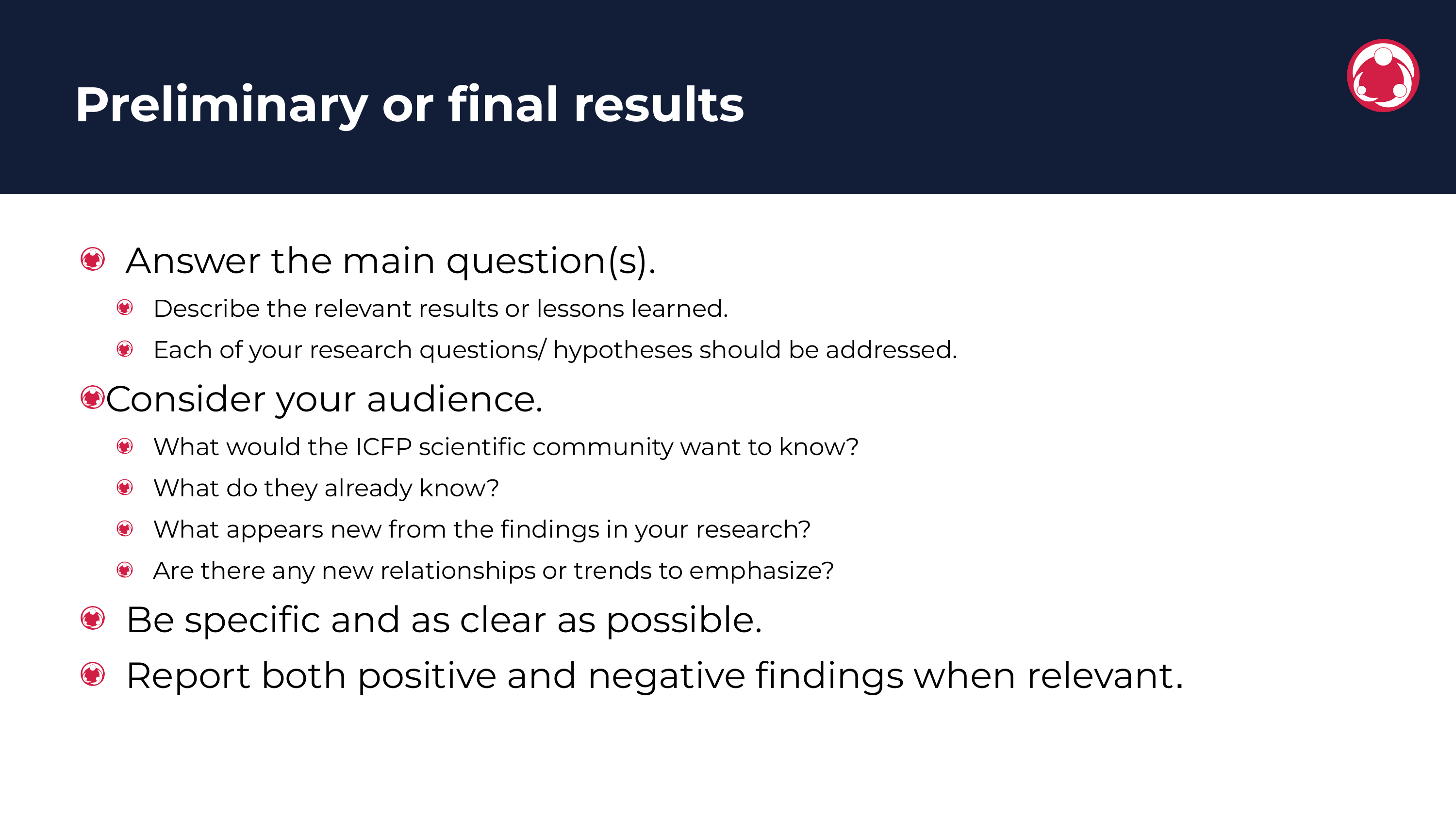

Preliminary or final results
Answer the main question(s).
Describe the relevant results or lessons learned.
Each of your research questions/ hypotheses should be addressed.
Consider your audience.
What would the ICFP scientific community want to know?
What do they already know?
What appears new from the findings in your research?
Are there any new relationships or trends to emphasize?
Be specific and as clear as possible.
Report both positive and negative findings when relevant.